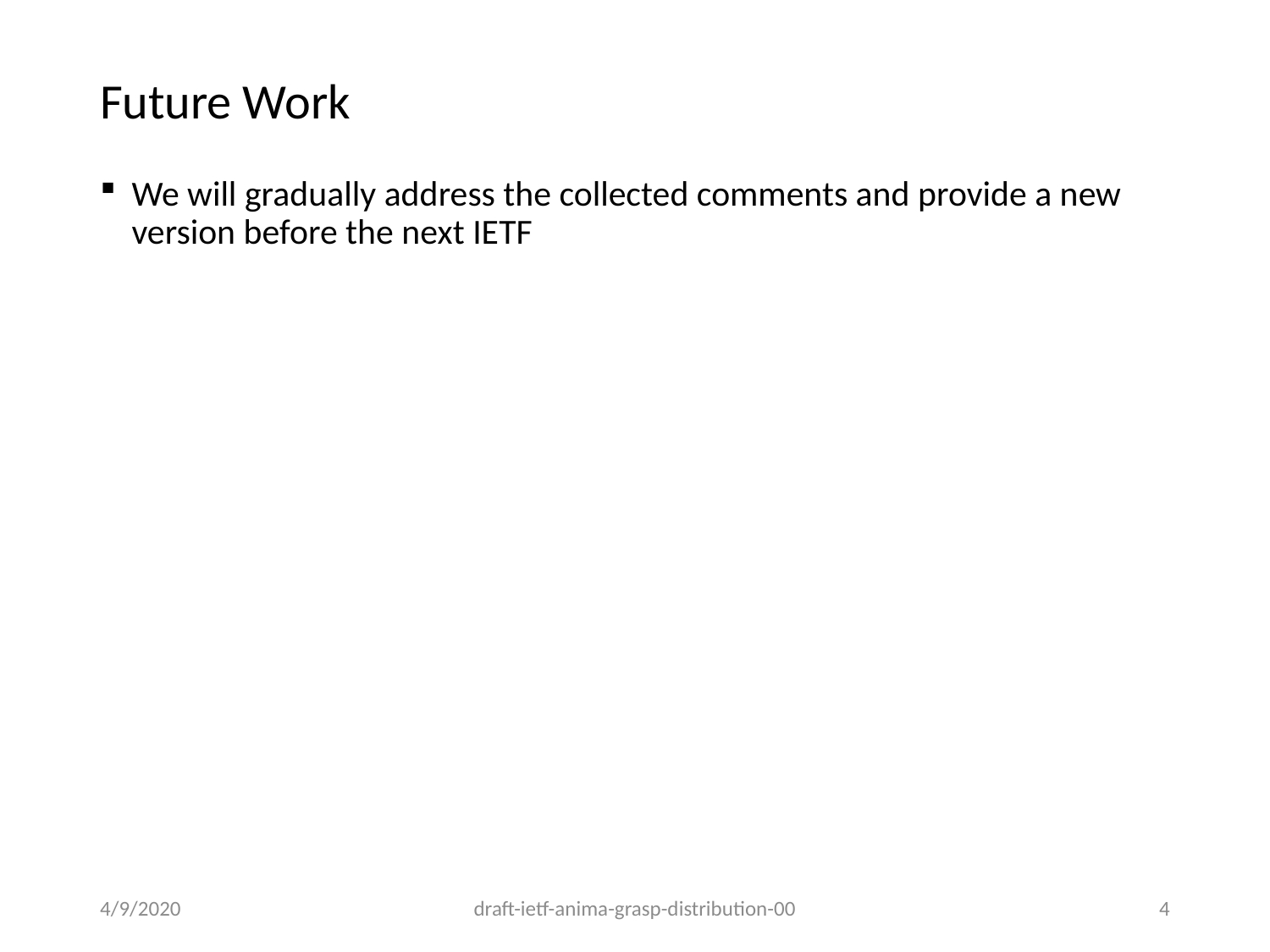

# Future Work
We will gradually address the collected comments and provide a new version before the next IETF
4/9/2020
draft-ietf-anima-grasp-distribution-00
4